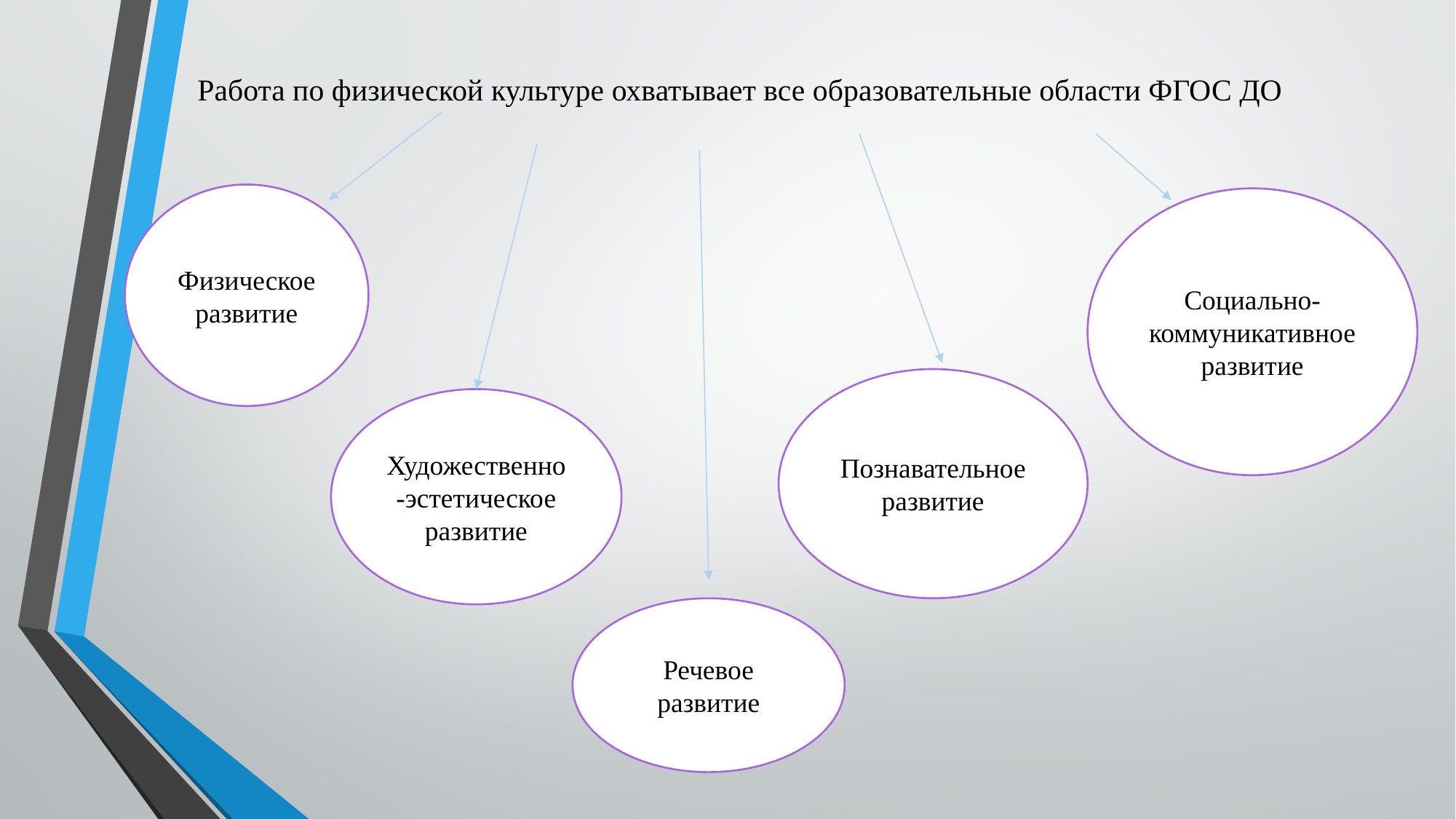

Работа по физической культуре охватывает все образовательные области ФГОС ДО

Физическое развитие
Социально-коммуникативное развитие
Познавательное развитие
Художественно-эстетическое развитие
Речевое развитие